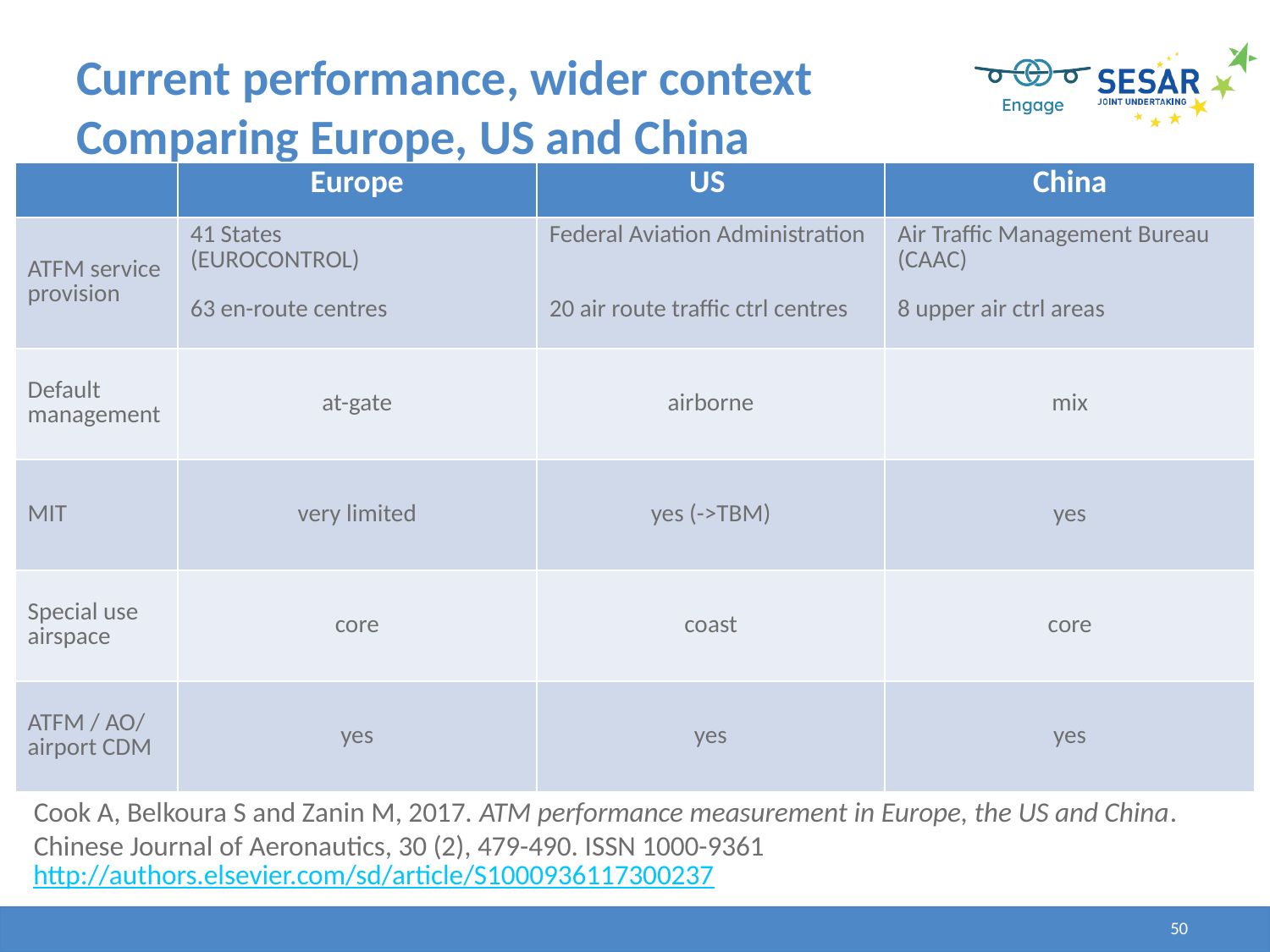

# Current performance, wider context Comparing Europe, US and China
|  | Europe | US | China |
| --- | --- | --- | --- |
| ATFM service provision | 41 States (EUROCONTROL) 63 en-route centres | Federal Aviation Administration 20 air route traffic ctrl centres | Air Traffic Management Bureau (CAAC) 8 upper air ctrl areas |
| Default management | at-gate | airborne | mix |
| MIT | very limited | yes (->TBM) | yes |
| Special use airspace | core | coast | core |
| ATFM / AO/ airport CDM | yes | yes | yes |

Cook A, Belkoura S and Zanin M, 2017. ATM performance measurement in Europe, the US and China.
Chinese Journal of Aeronautics, 30 (2), 479-490. ISSN 1000-9361
http://authors.elsevier.com/sd/article/S1000936117300237

50